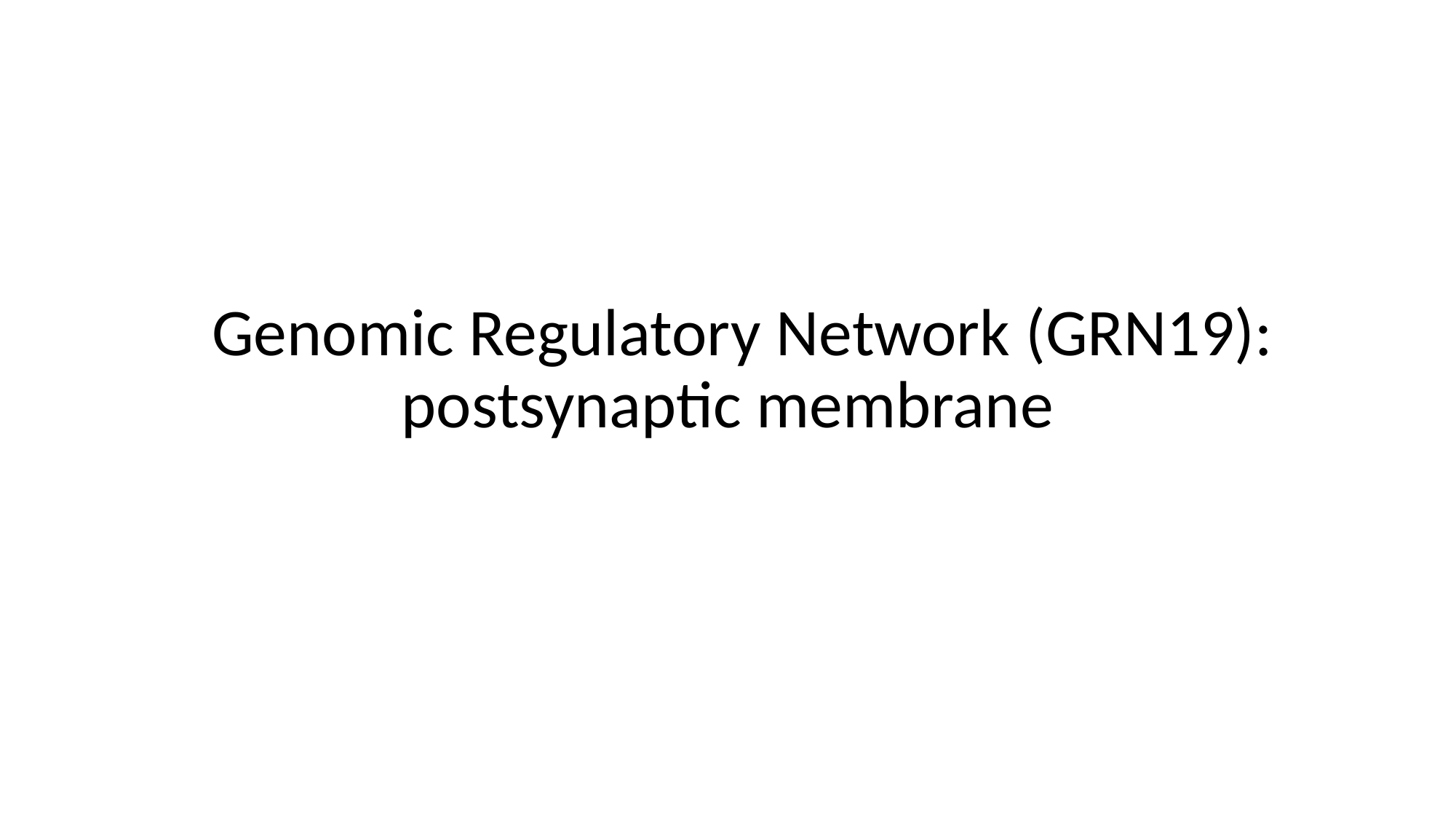

# Genomic Regulatory Network (GRN19): postsynaptic membrane